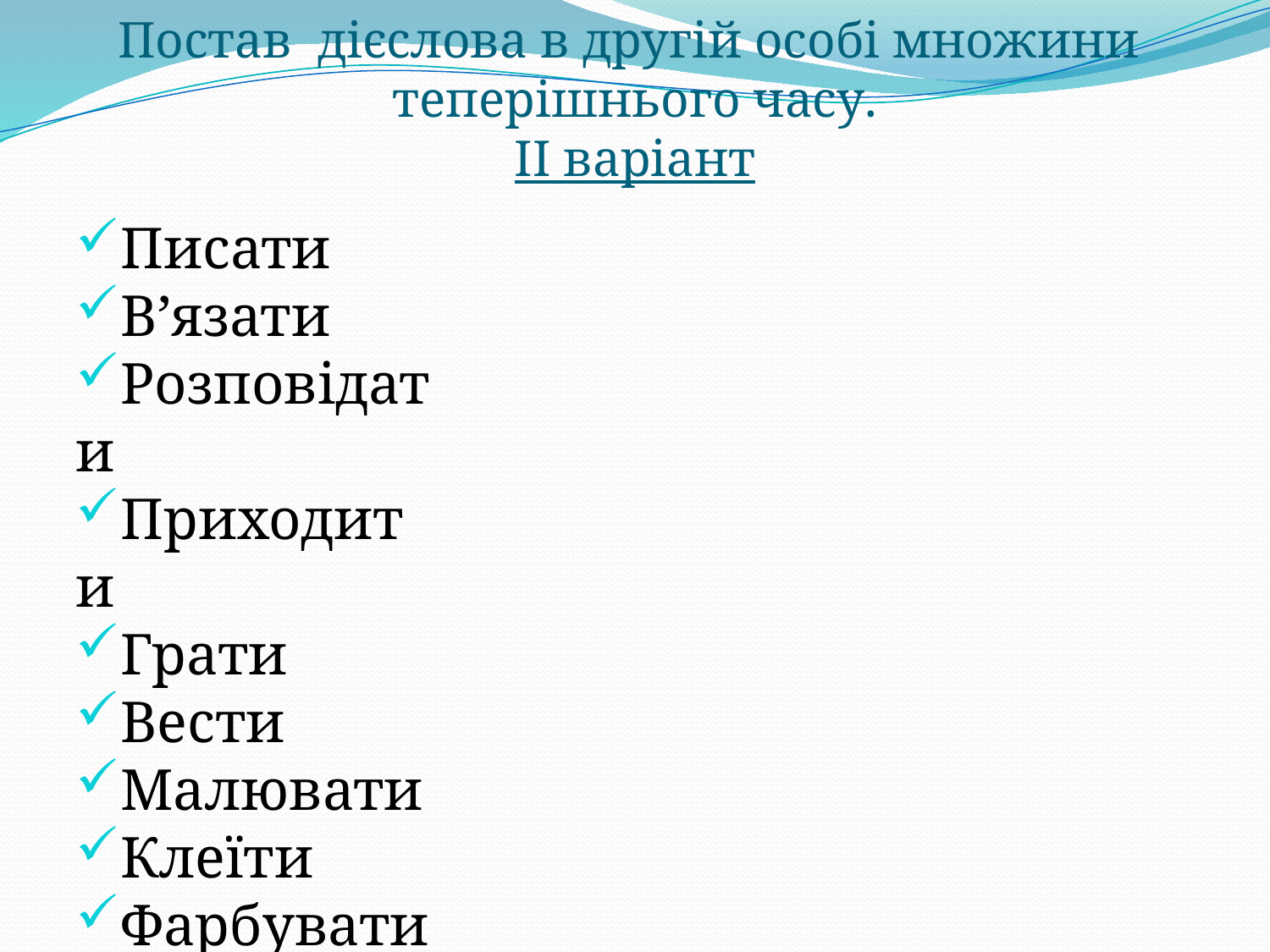

# Постав  дієслова в другій особі множини  теперішнього часу. ІІ варіант
Писати
В’язати
Розповідати
Приходити
Грати
Вести
Малювати
Клеїти
Фарбувати
Мити